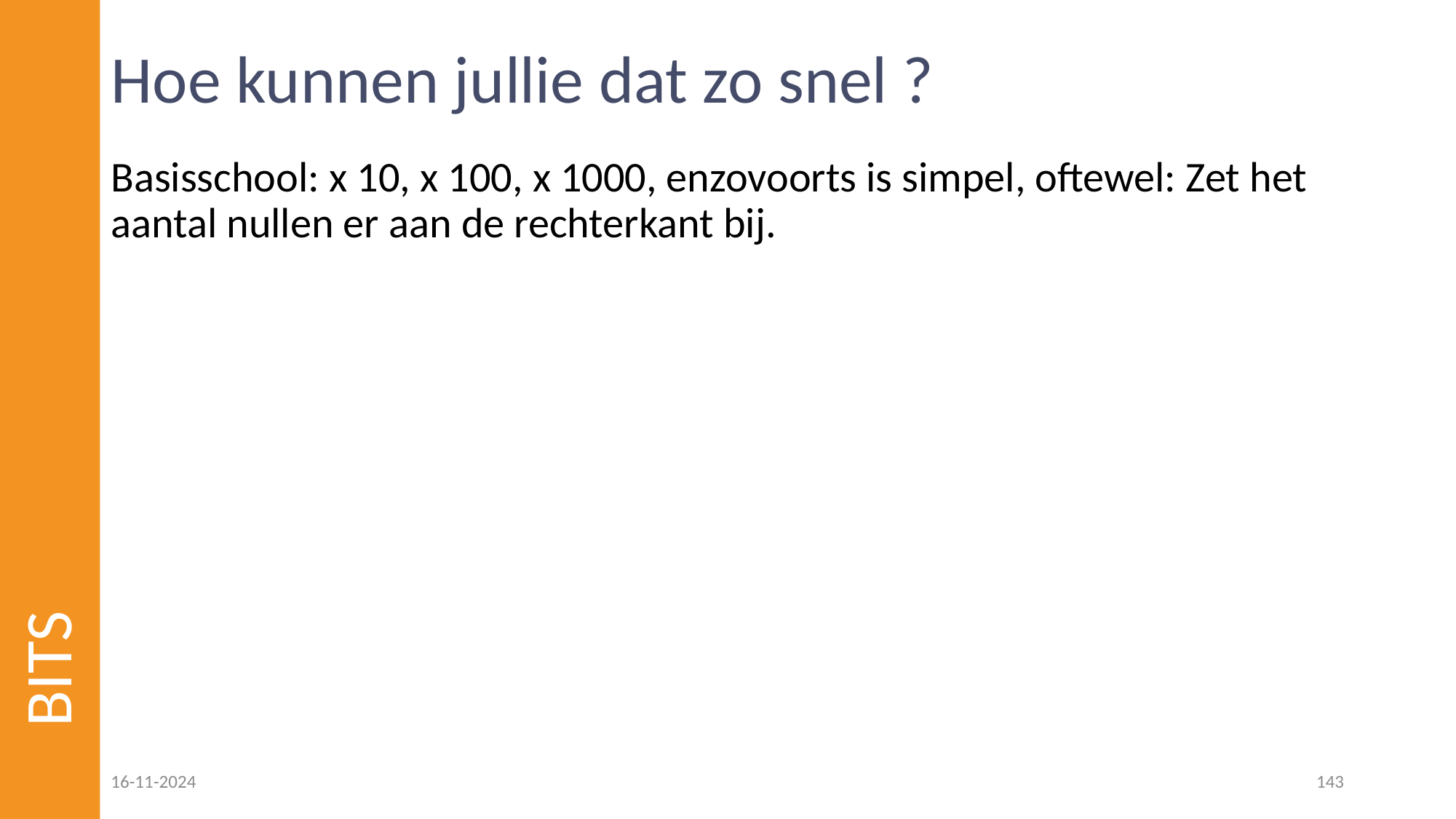

# Hoe kunnen jullie dat zo snel ?
Basisschool: x 10, x 100, x 1000, enzovoorts is simpel, oftewel: Zet het aantal nullen er aan de rechterkant bij.

BITS
16-11-2024
143